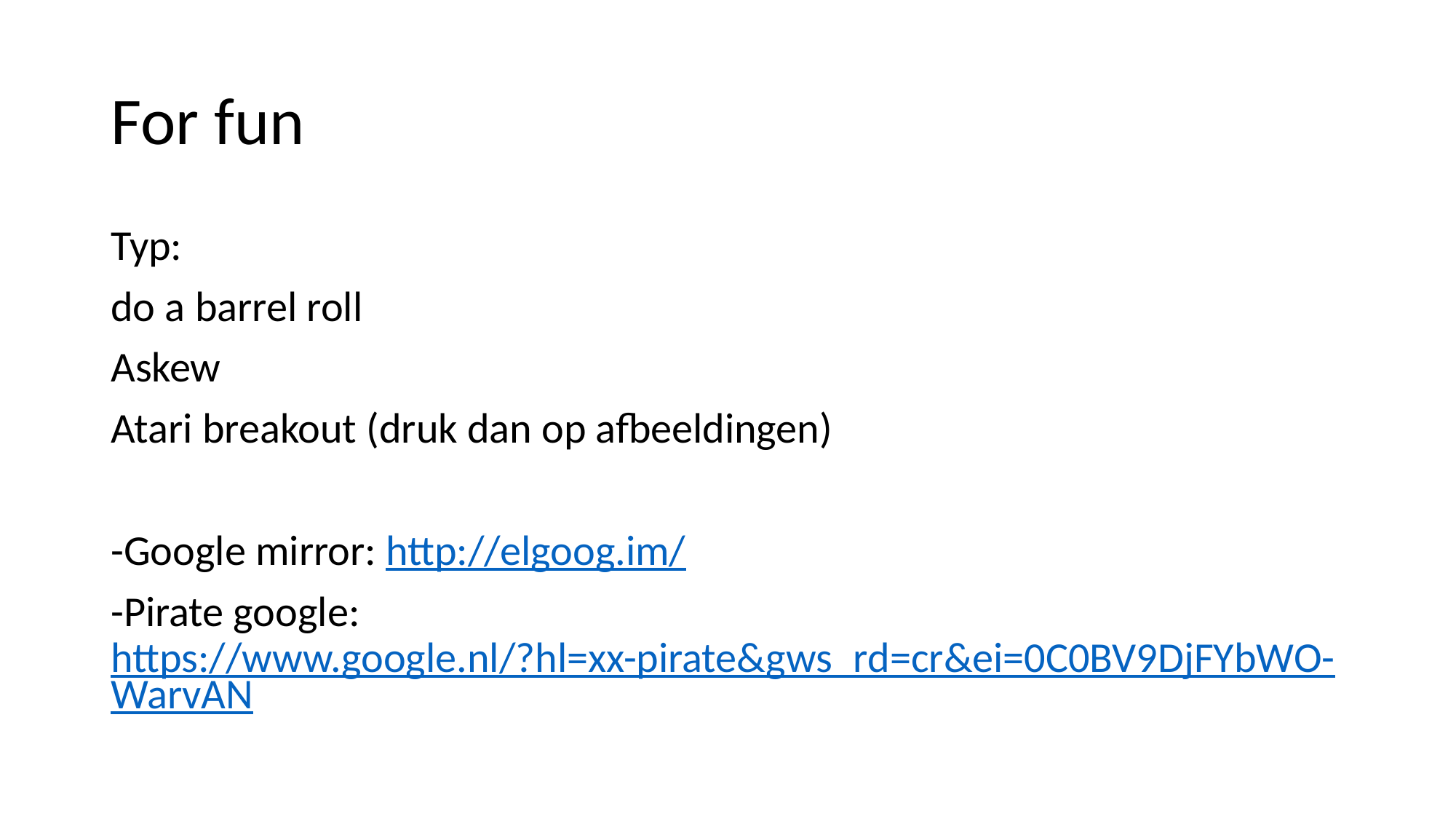

# For fun
Typ:
do a barrel roll
Askew
Atari breakout (druk dan op afbeeldingen)

-Google mirror: http://elgoog.im/
-Pirate google: https://www.google.nl/?hl=xx-pirate&gws_rd=cr&ei=0C0BV9DjFYbWO-WarvAN